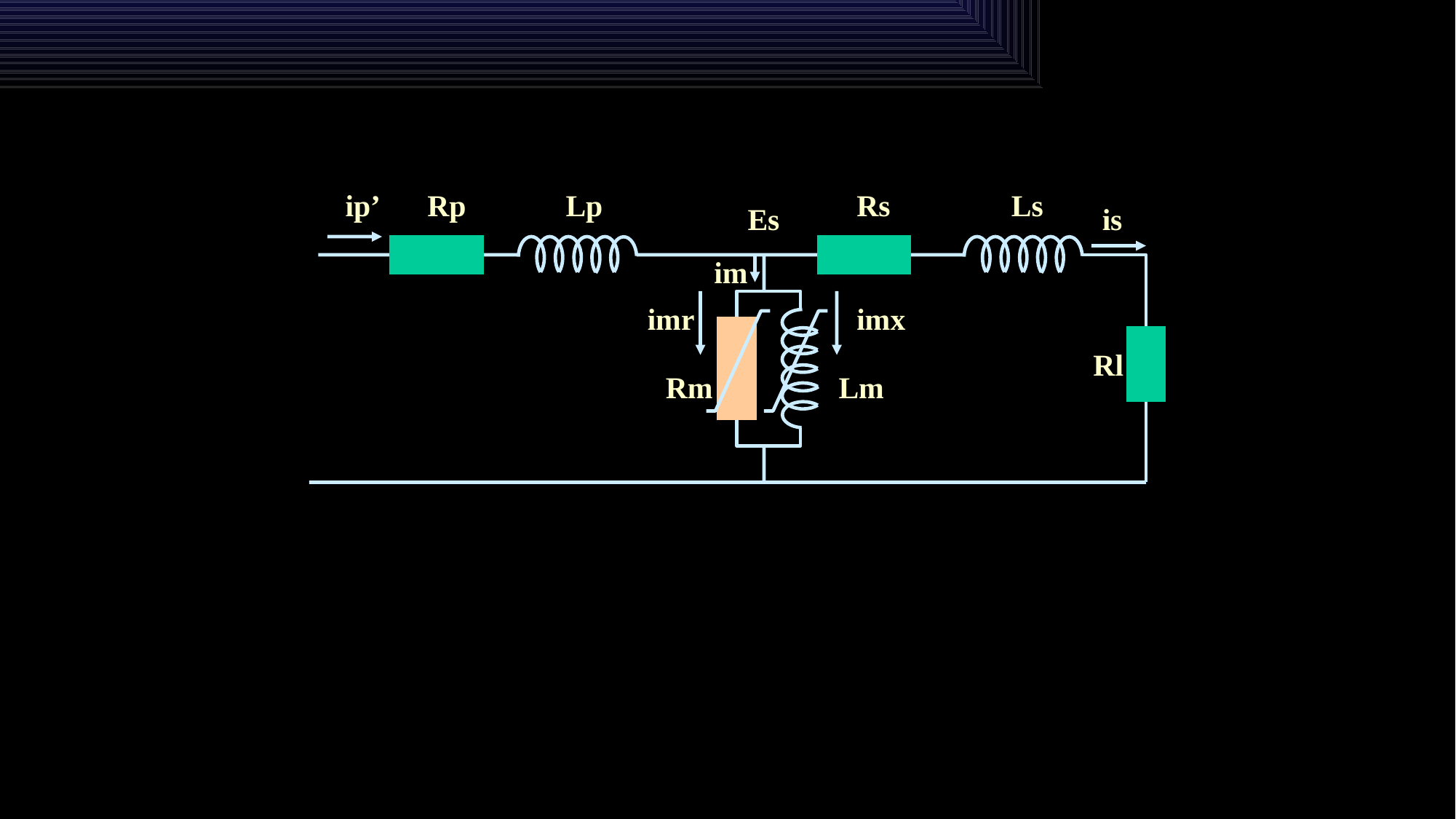

ip’
Rp
Lp
Rs
Ls
Es
is

im

imr
imx

Rl

Rm
Lm